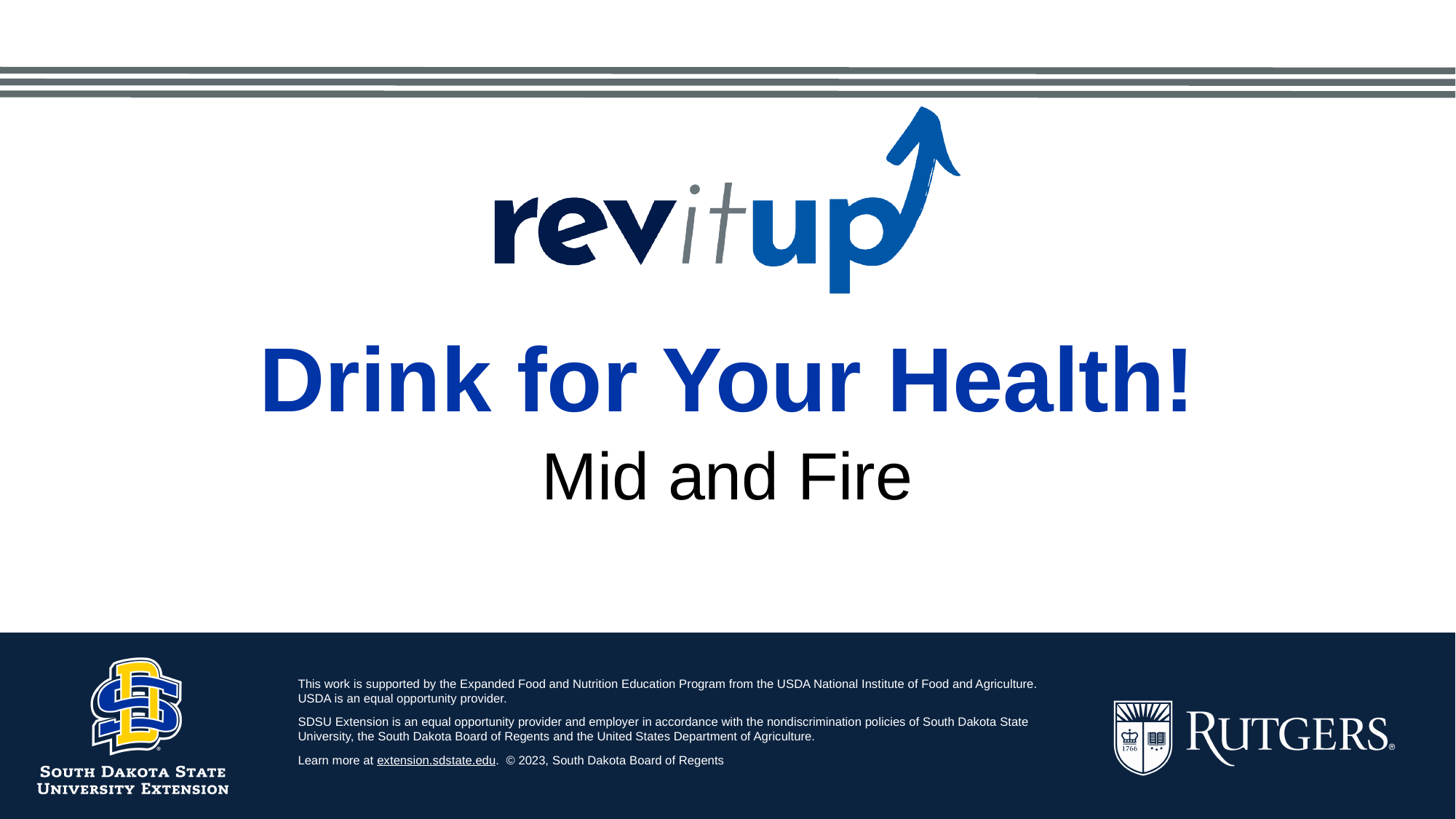

# Drink for Your Health!
Mid and Fire